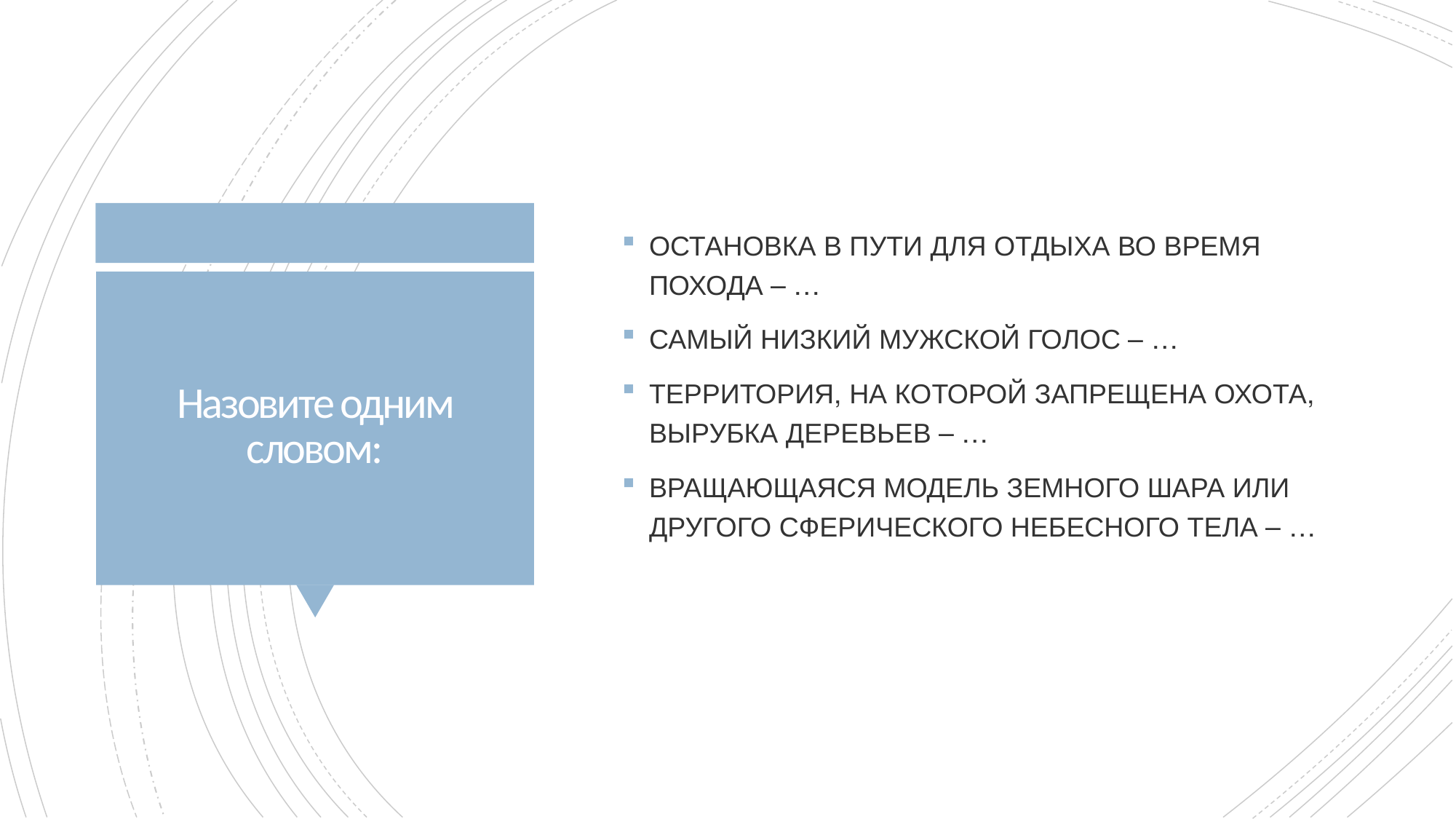

ОСТАНОВКА В ПУТИ ДЛЯ ОТДЫХА ВО ВРЕМЯ ПОХОДА – …
САМЫЙ НИЗКИЙ МУЖСКОЙ ГОЛОС – …
ТЕРРИТОРИЯ, НА КОТОРОЙ ЗАПРЕЩЕНА ОХОТА, ВЫРУБКА ДЕРЕВЬЕВ – …
ВРАЩАЮЩАЯСЯ МОДЕЛЬ ЗЕМНОГО ШАРА ИЛИ ДРУГОГО СФЕРИЧЕСКОГО НЕБЕСНОГО ТЕЛА – …

# Назовите одним словом: